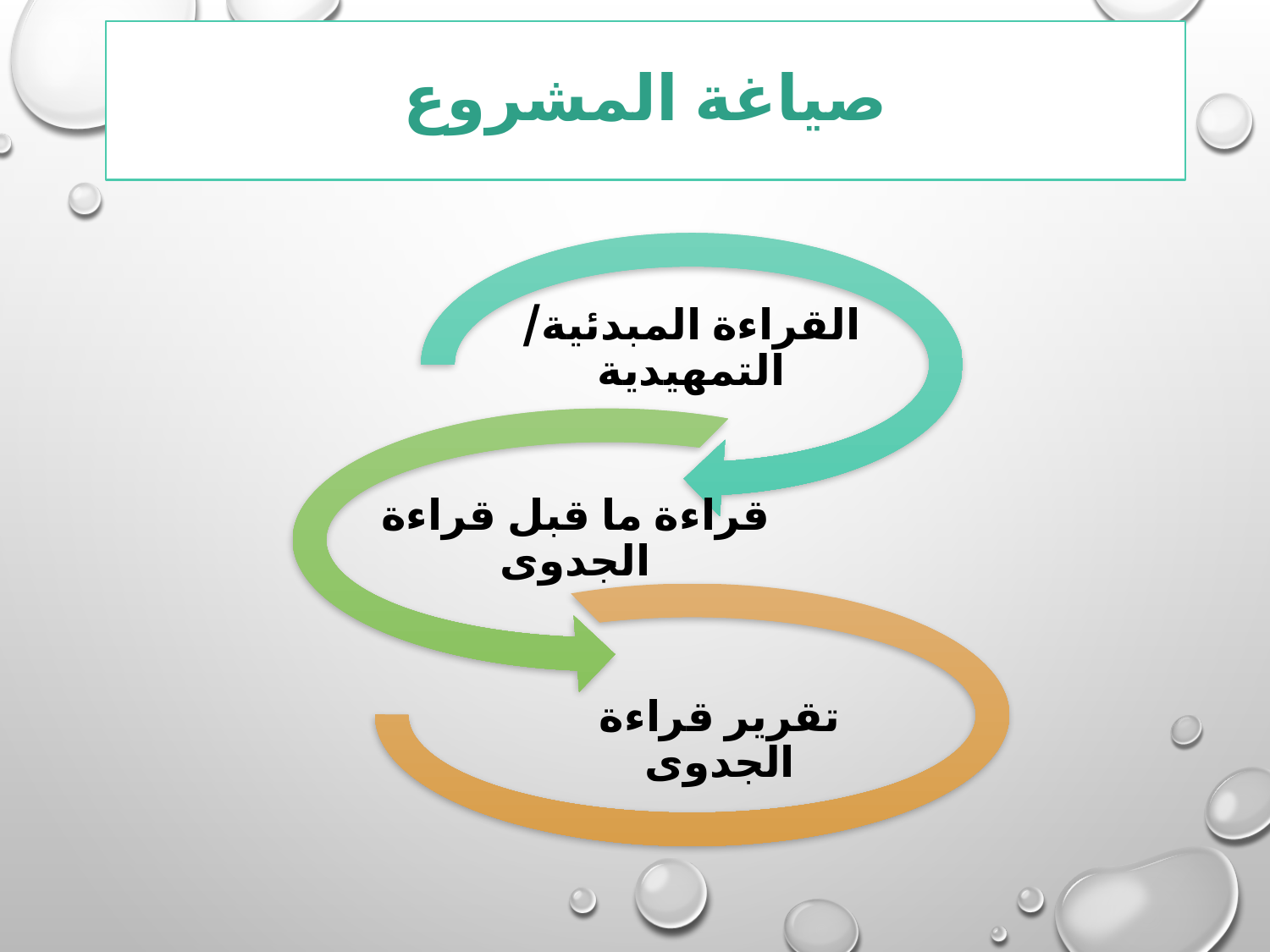

# صياغة المشروع
القراءة المبدئية/ التمهيدية
قراءة ما قبل قراءة الجدوى
تقرير قراءة الجدوى